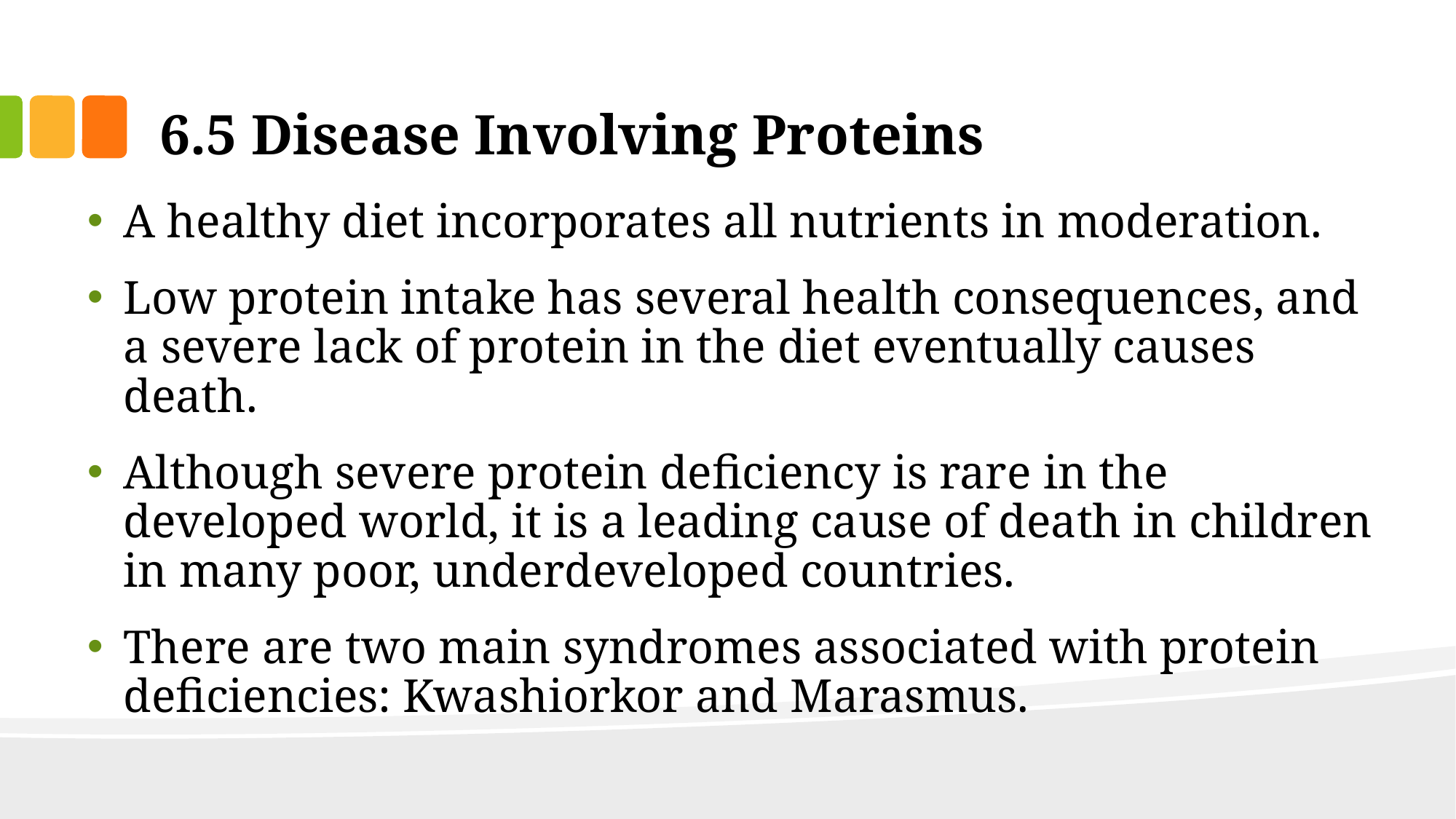

# 6.5 Disease Involving Proteins
A healthy diet incorporates all nutrients in moderation.
Low protein intake has several health consequences, and a severe lack of protein in the diet eventually causes death.
Although severe protein deficiency is rare in the developed world, it is a leading cause of death in children in many poor, underdeveloped countries.
There are two main syndromes associated with protein deficiencies: Kwashiorkor and Marasmus.